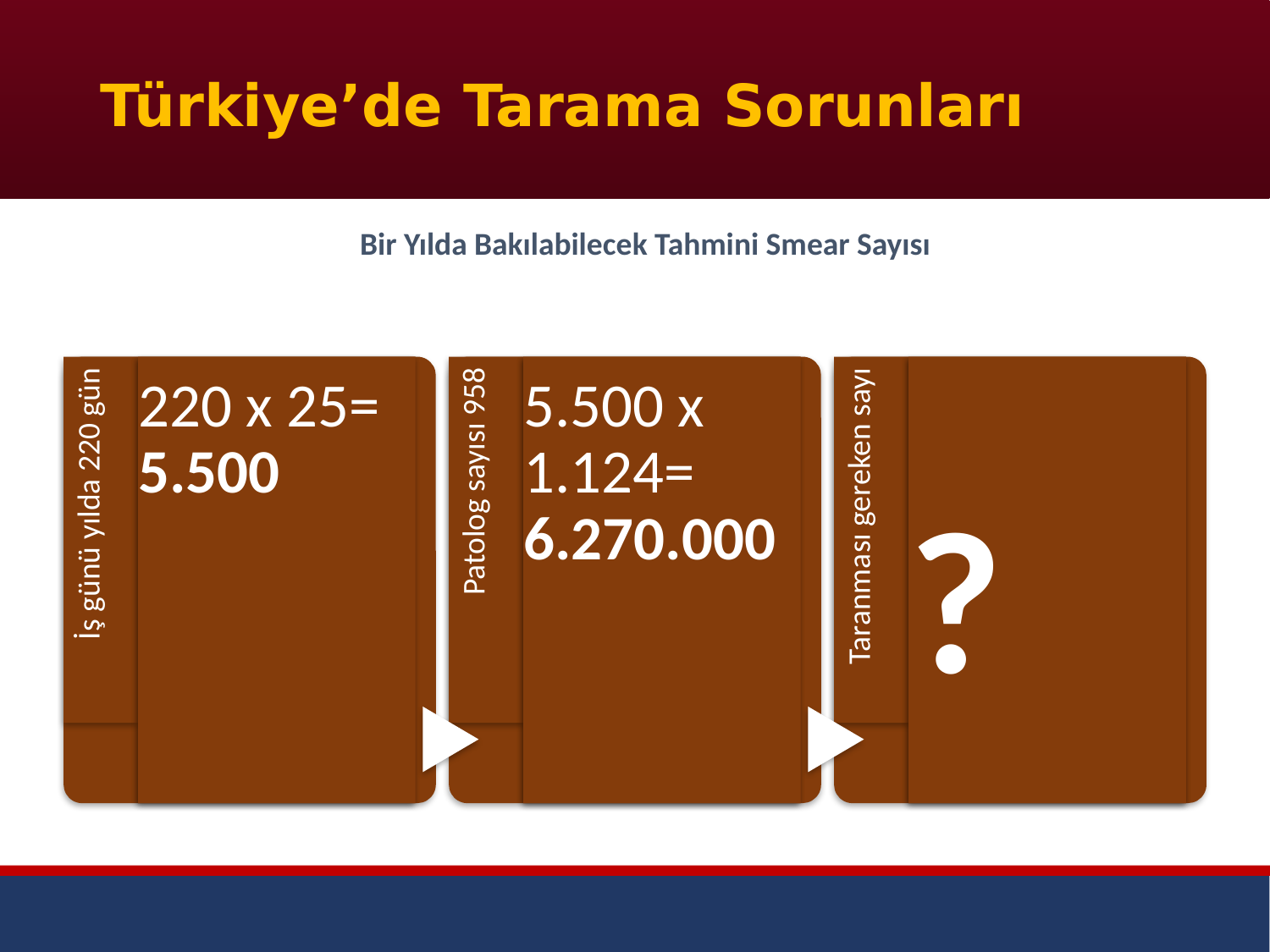

# Türkiye’de Tarama Sorunları
   Bir Yılda Bakılabilecek Tahmini Smear Sayısı

İş günü yılda 220 gün

220 x 25= 5.500

Patolog sayısı 958

5.500 x 1.124= 6.270.000

Taranması gereken sayı

?